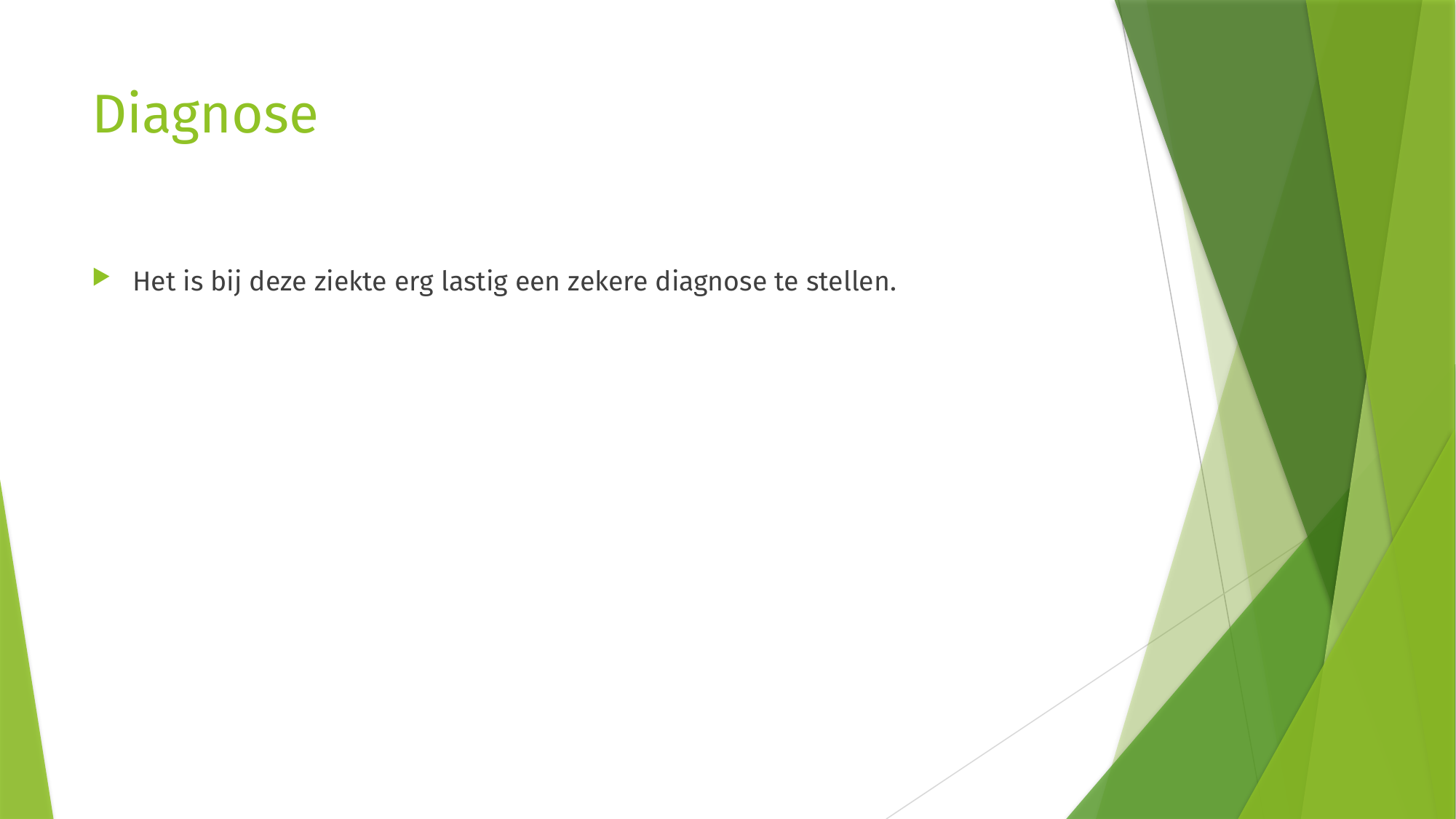

# Diagnose
Het is bij deze ziekte erg lastig een zekere diagnose te stellen.